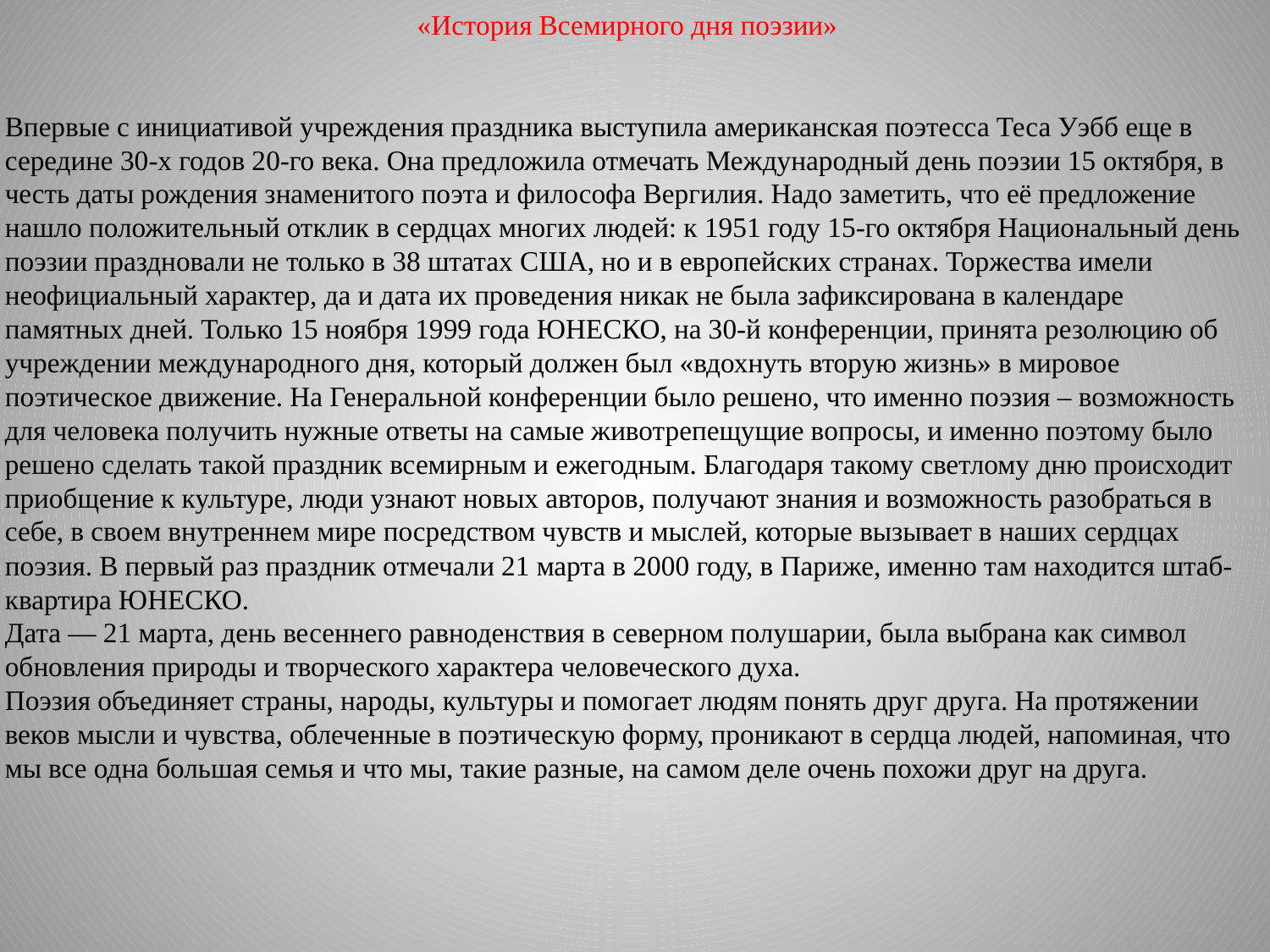

«История Всемирного дня поэзии»

Впервые с инициативой учреждения праздника выступила американская поэтесса Теса Уэбб еще в середине 30-х годов 20-го века. Она предложила отмечать Международный день поэзии 15 октября, в честь даты рождения знаменитого поэта и философа Вергилия. Надо заметить, что её предложение нашло положительный отклик в сердцах многих людей: к 1951 году 15-го октября Национальный день поэзии праздновали не только в 38 штатах США, но и в европейских странах. Торжества имели неофициальный характер, да и дата их проведения никак не была зафиксирована в календаре памятных дней. Только 15 ноября 1999 года ЮНЕСКО, на 30-й конференции, принята резолюцию об учреждении международного дня, который должен был «вдохнуть вторую жизнь» в мировое поэтическое движение. На Генеральной конференции было решено, что именно поэзия – возможность для человека получить нужные ответы на самые животрепещущие вопросы, и именно поэтому было решено сделать такой праздник всемирным и ежегодным. Благодаря такому светлому дню происходит приобщение к культуре, люди узнают новых авторов, получают знания и возможность разобраться в себе, в своем внутреннем мире посредством чувств и мыслей, которые вызывает в наших сердцах поэзия. В первый раз праздник отмечали 21 марта в 2000 году, в Париже, именно там находится штаб-квартира ЮНЕСКО.
Дата — 21 марта, день весеннего равноденствия в северном полушарии, была выбрана как символ обновления природы и творческого характера человеческого духа.
Поэзия объединяет страны, народы, культуры и помогает людям понять друг друга. На протяжении веков мысли и чувства, облеченные в поэтическую форму, проникают в сердца людей, напоминая, что мы все одна большая семья и что мы, такие разные, на самом деле очень похожи друг на друга.